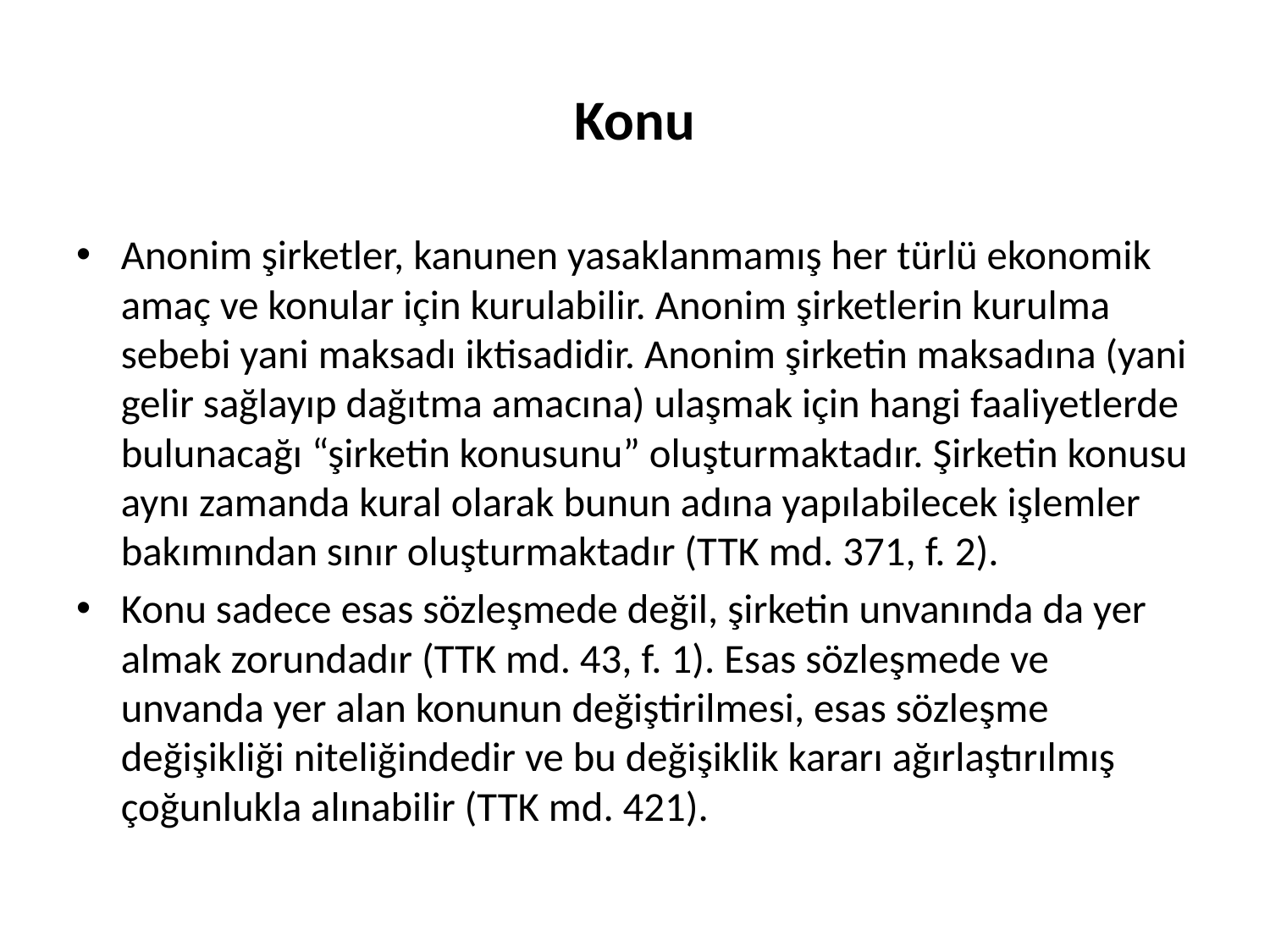

# Konu
Anonim şirketler, kanunen yasaklanmamış her türlü ekonomik amaç ve konular için kurulabilir. Anonim şirketlerin kurulma sebebi yani maksadı iktisadidir. Anonim şirketin maksadına (yani gelir sağlayıp dağıtma amacına) ulaşmak için hangi faaliyetlerde bulunacağı “şirketin konusunu” oluşturmaktadır. Şirketin konusu aynı zamanda kural olarak bunun adına yapılabilecek işlemler bakımından sınır oluşturmaktadır (TTK md. 371, f. 2).
Konu sadece esas sözleşmede değil, şirketin unvanında da yer almak zorundadır (TTK md. 43, f. 1). Esas sözleşmede ve unvanda yer alan konunun değiştirilmesi, esas sözleşme değişikliği niteliğindedir ve bu değişiklik kararı ağırlaştırılmış çoğunlukla alınabilir (TTK md. 421).